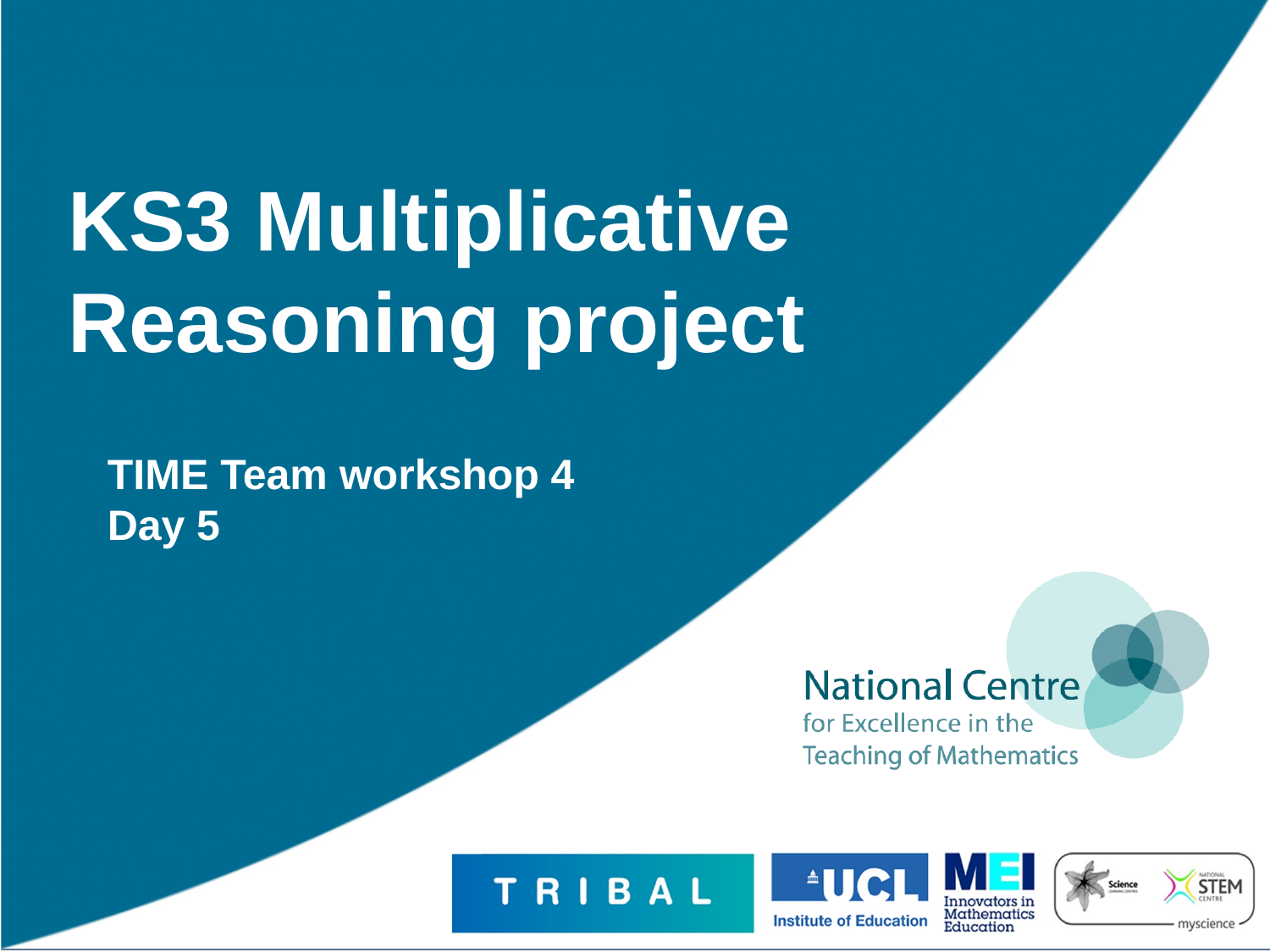

# KS3 Multiplicative Reasoning project
TIME Team workshop 4
Day 5